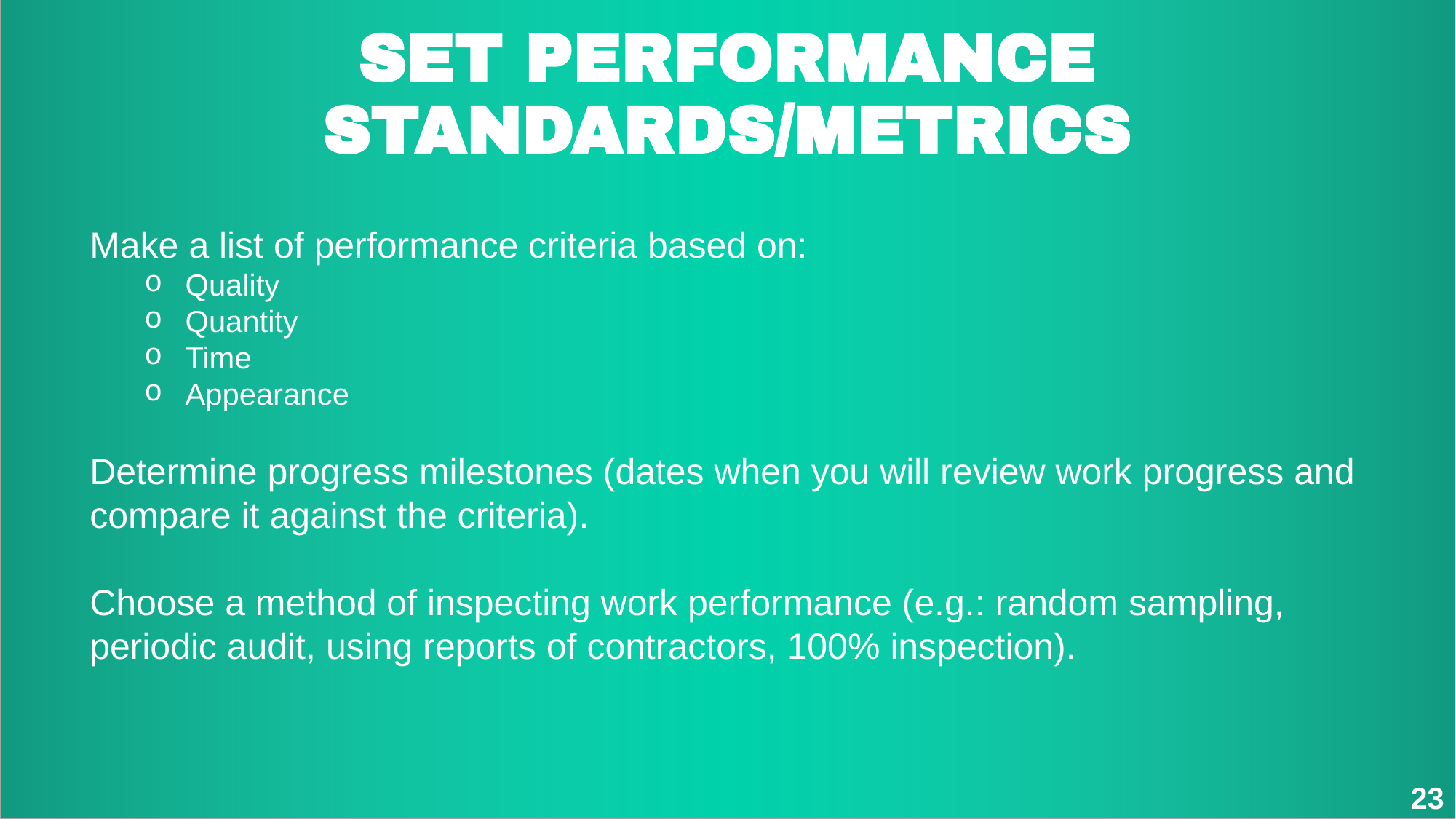

SET PERFORMANCE STANDARDS/METRICS
Make a list of performance criteria based on:
Quality
Quantity
Time
Appearance
Determine progress milestones (dates when you will review work progress and compare it against the criteria).
Choose a method of inspecting work performance (e.g.: random sampling, periodic audit, using reports of contractors, 100% inspection).

23